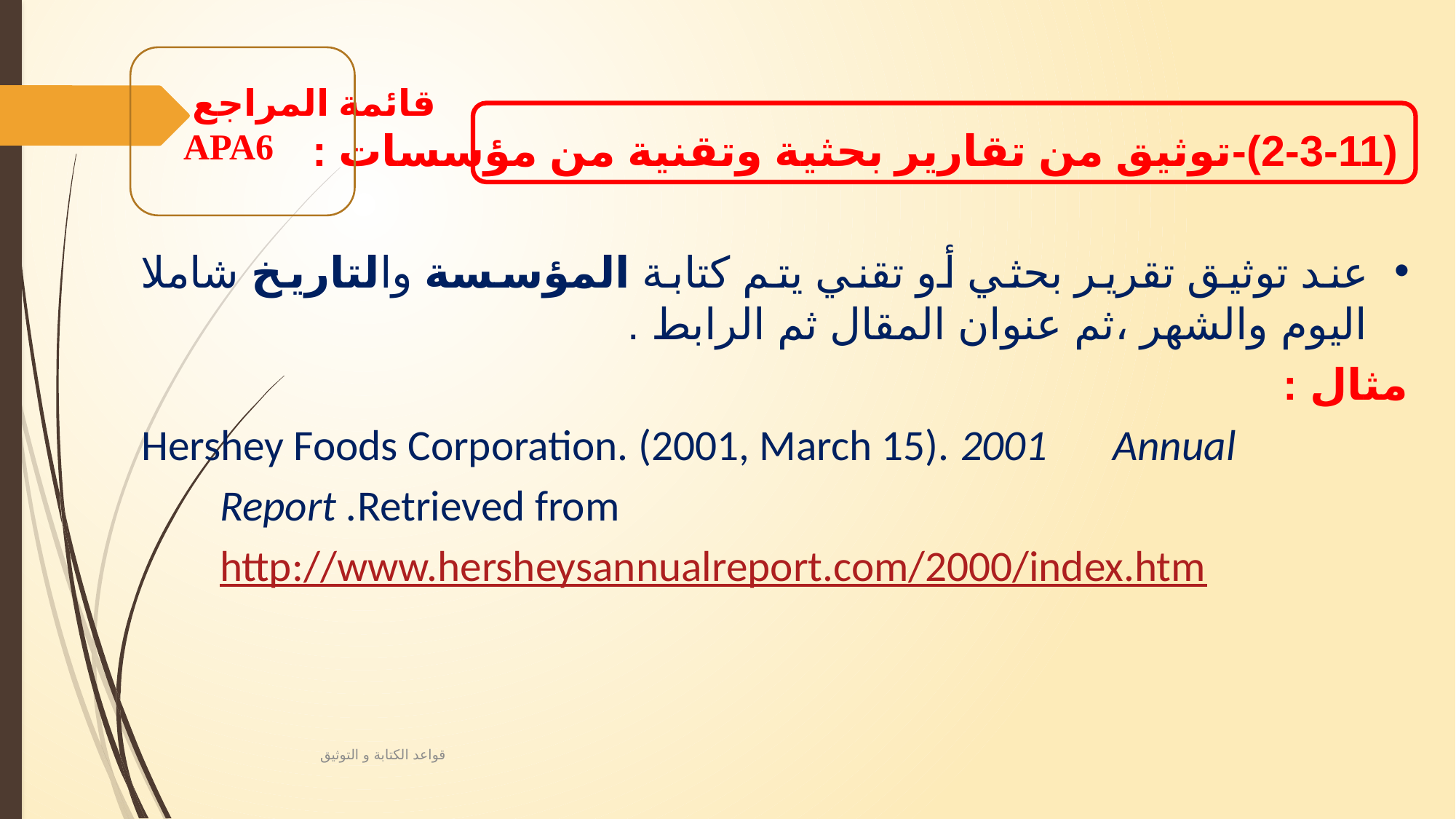

# قائمة المراجع APA6

 (2-3-11)-توثيق من تقارير بحثية وتقنية من مؤسسات :

عند توثيق تقرير بحثي أو تقني يتم كتابة المؤسسة والتاريخ شاملا اليوم والشهر ،ثم عنوان المقال ثم الرابط .
مثال :
Hershey Foods Corporation. (2001, March 15). 2001 	Annual
        Report .Retrieved from
        http://www.hersheysannualreport.com/2000/index.htm

قواعد الكتابة و التوثيق